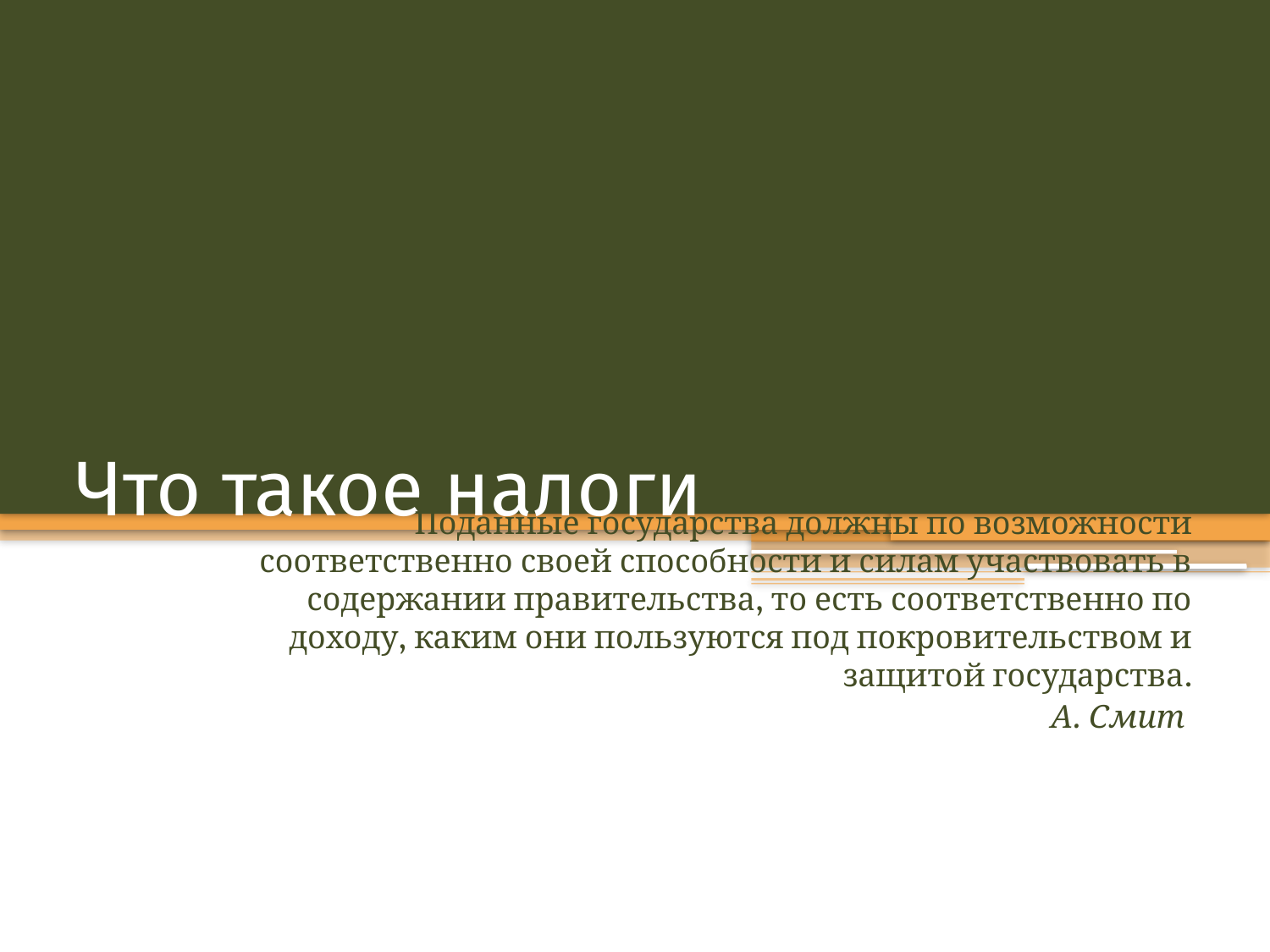

# Что такое налоги
Поданные государства должны по возможности соответственно своей способности и силам участвовать в содержании правительства, то есть соответственно по доходу, каким они пользуются под покровительством и защитой государства.
А. Смит